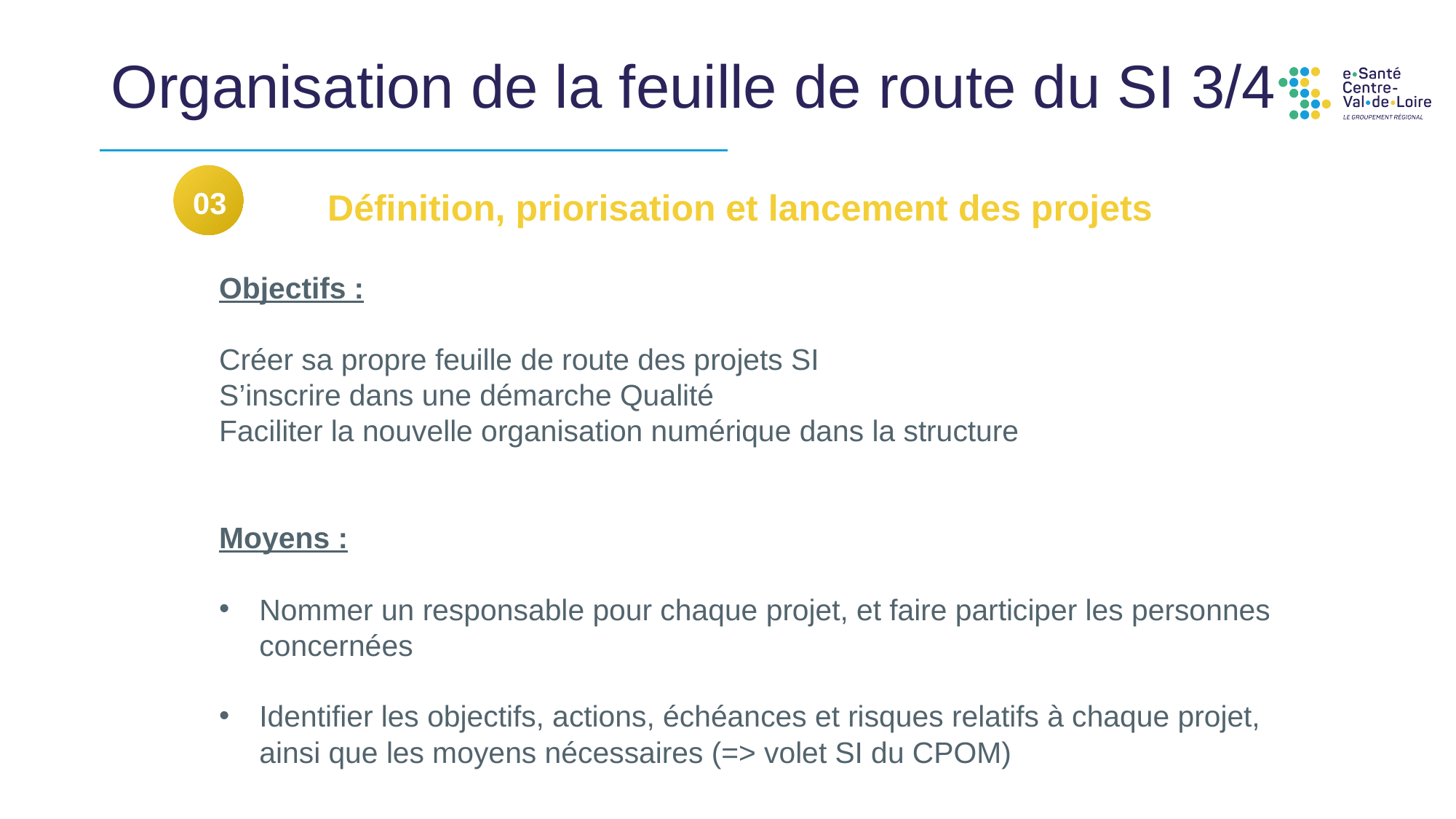

# Organisation de la feuille de route du SI 3/4

03
Définition, priorisation et lancement des projets
02
Objectifs :

Créer sa propre feuille de route des projets SI
S’inscrire dans une démarche Qualité
Faciliter la nouvelle organisation numérique dans la structure

Moyens :

Nommer un responsable pour chaque projet, et faire participer les personnes concernées

Identifier les objectifs, actions, échéances et risques relatifs à chaque projet, ainsi que les moyens nécessaires (=> volet SI du CPOM)